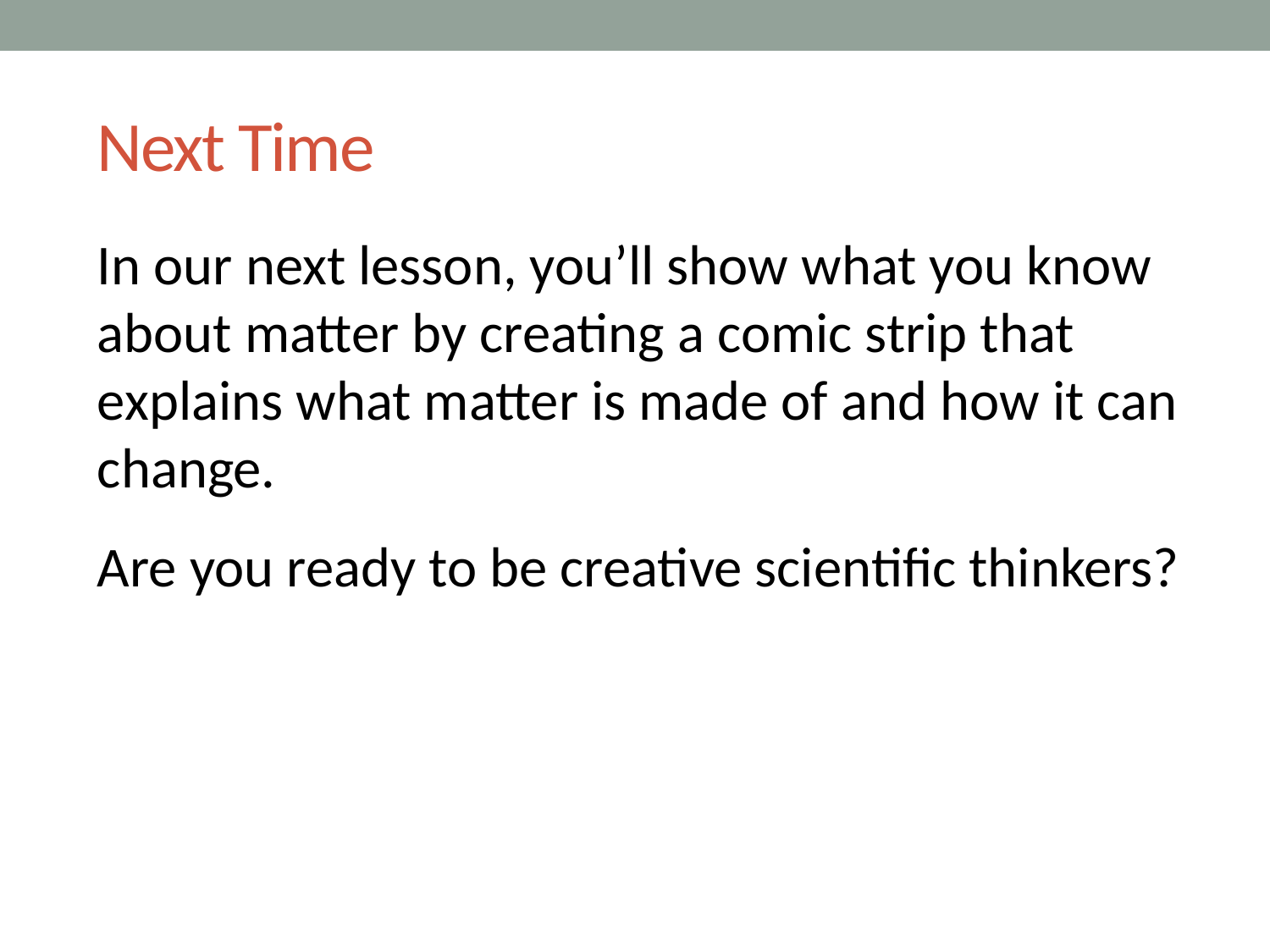

# Next Time
In our next lesson, you’ll show what you know about matter by creating a comic strip that explains what matter is made of and how it can change.
Are you ready to be creative scientific thinkers?